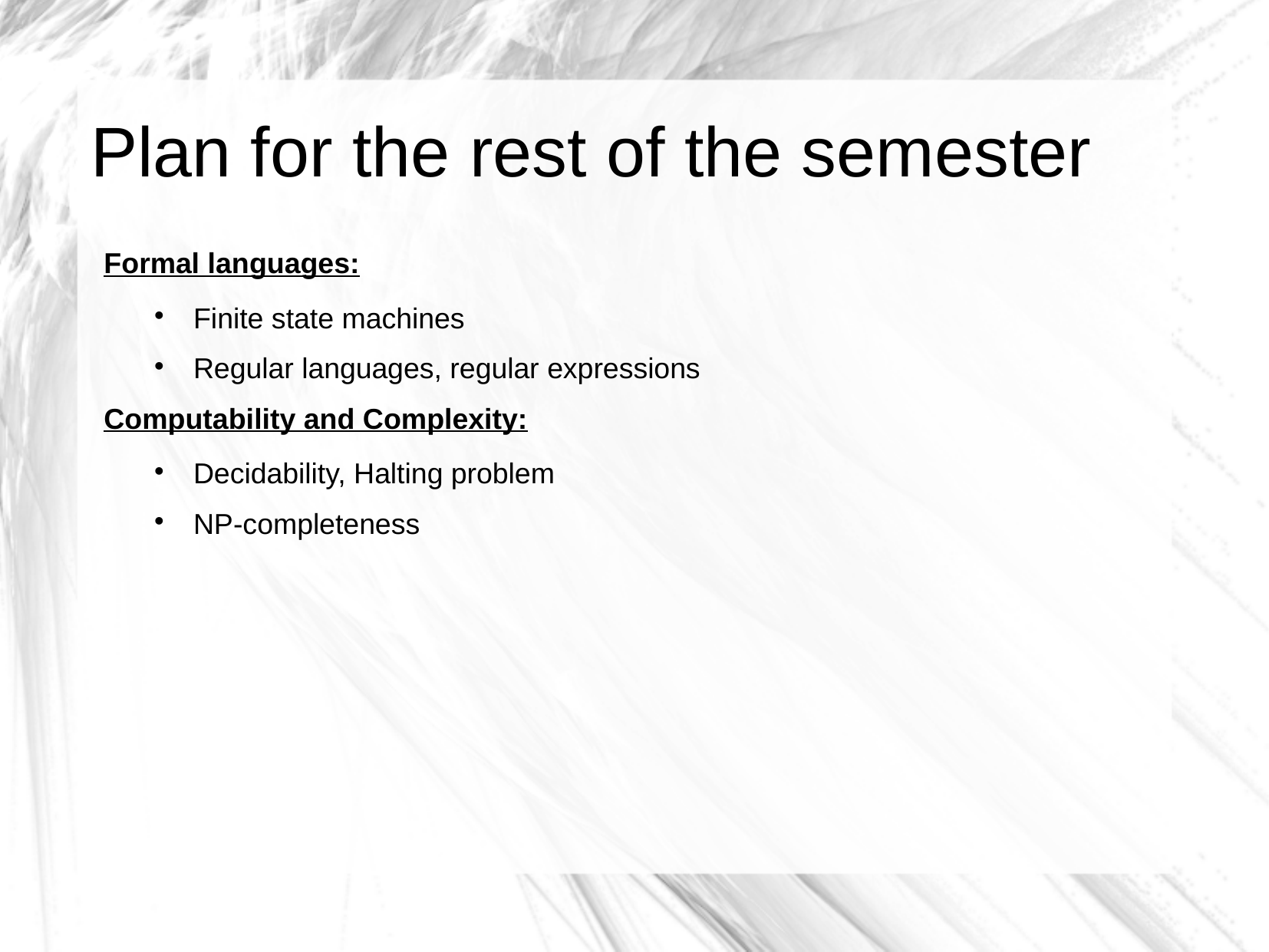

# Plan for the rest of the semester
Formal languages:
Finite state machines
Regular languages, regular expressions
Computability and Complexity:
Decidability, Halting problem
NP-completeness